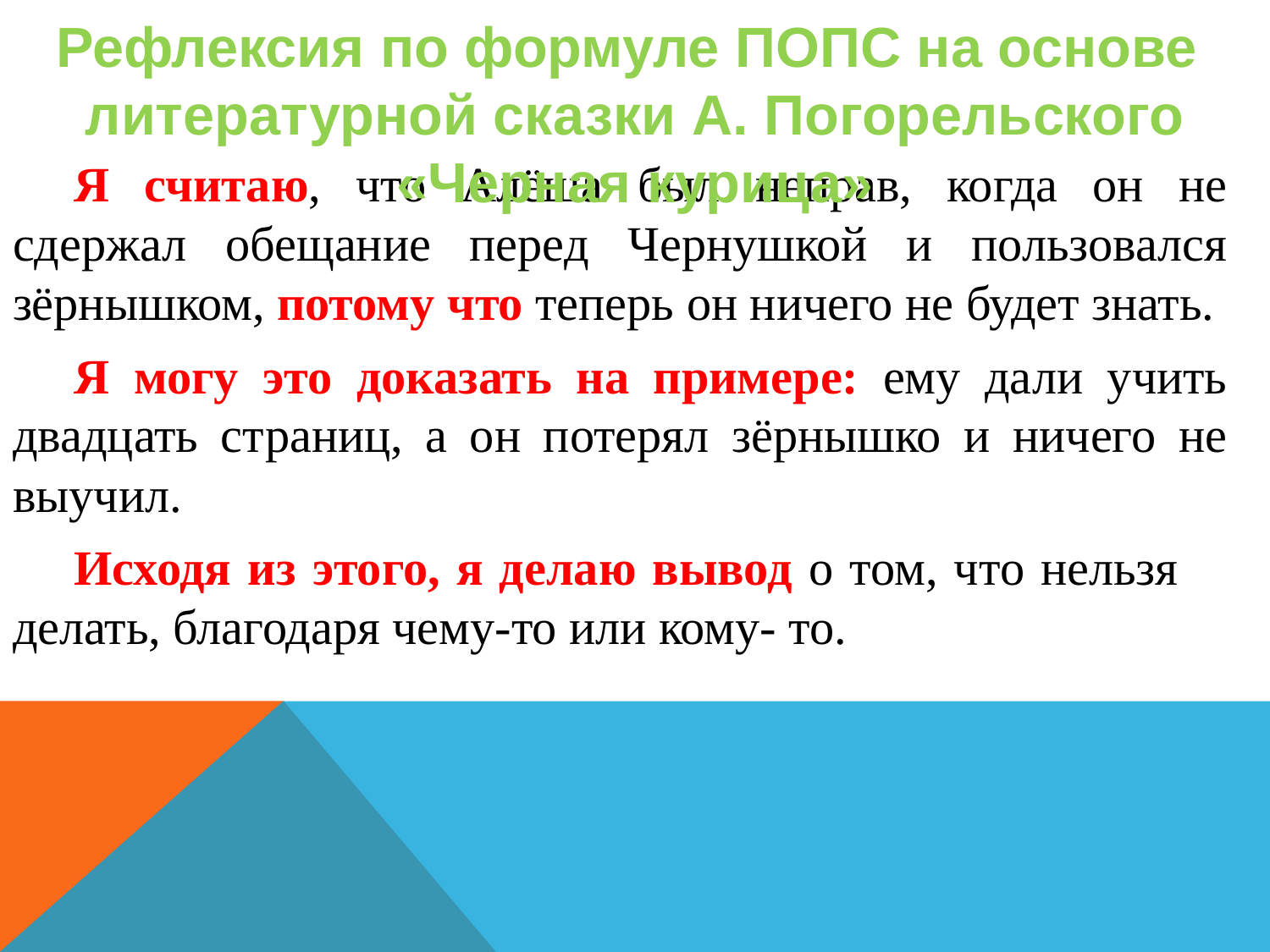

Рефлексия по формуле ПОПС на основе
литературной сказки А. Погорельского «Черная курица»
Я считаю, что Алёша был неправ, когда он не сдержал обещание перед Чернушкой и пользовался зёрнышком, потому что теперь он ничего не будет знать.
Я могу это доказать на примере: ему дали учить двадцать страниц, а он потерял зёрнышко и ничего не выучил.
Исходя из этого, я делаю вывод о том, что нельзя    делать, благодаря чему-то или кому- то.